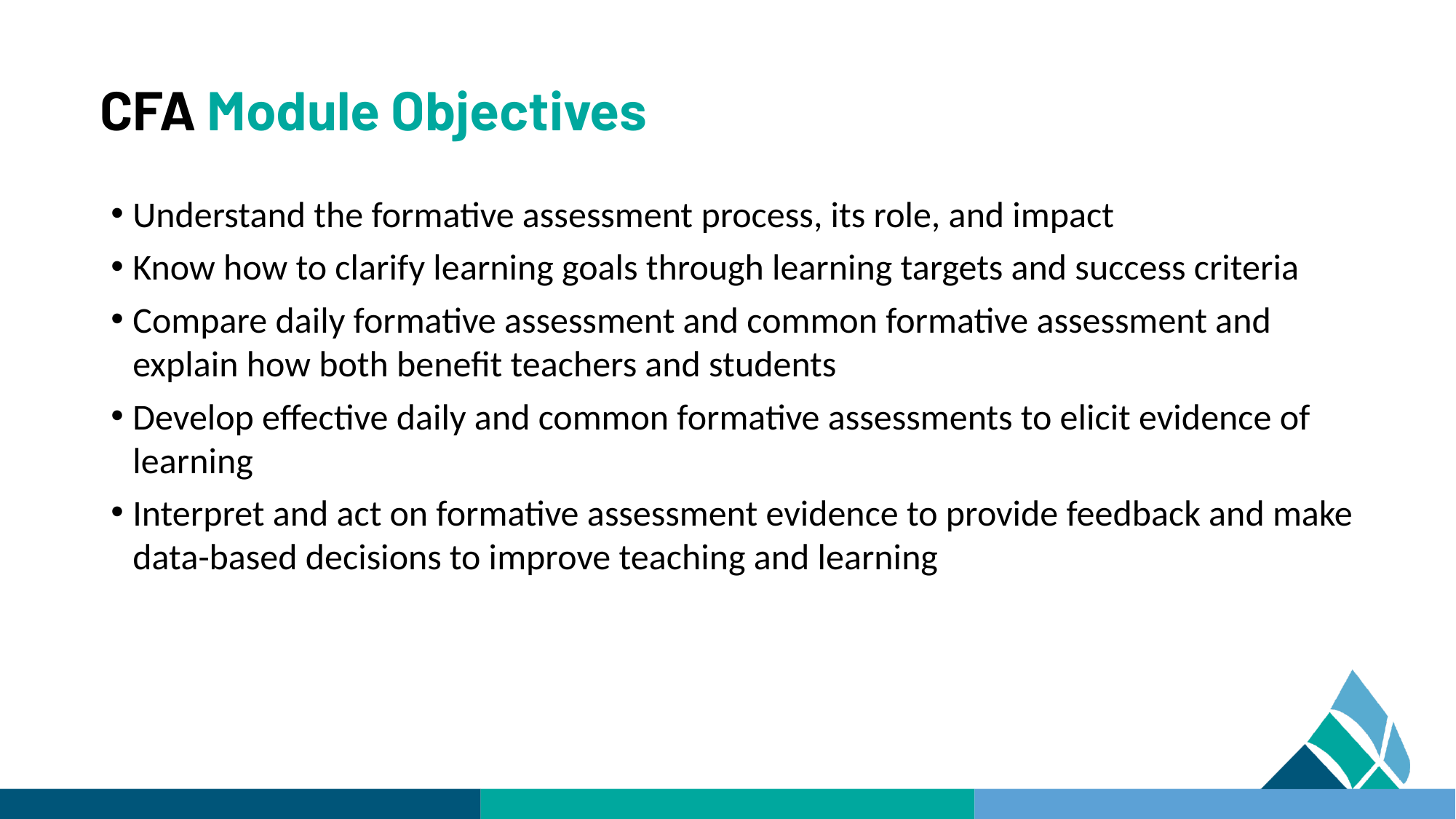

# CFA Module Objectives
Understand the formative assessment process, its role, and impact
Know how to clarify learning goals through learning targets and success criteria
Compare daily formative assessment and common formative assessment and explain how both benefit teachers and students
Develop effective daily and common formative assessments to elicit evidence of learning
Interpret and act on formative assessment evidence to provide feedback and make data-based decisions to improve teaching and learning